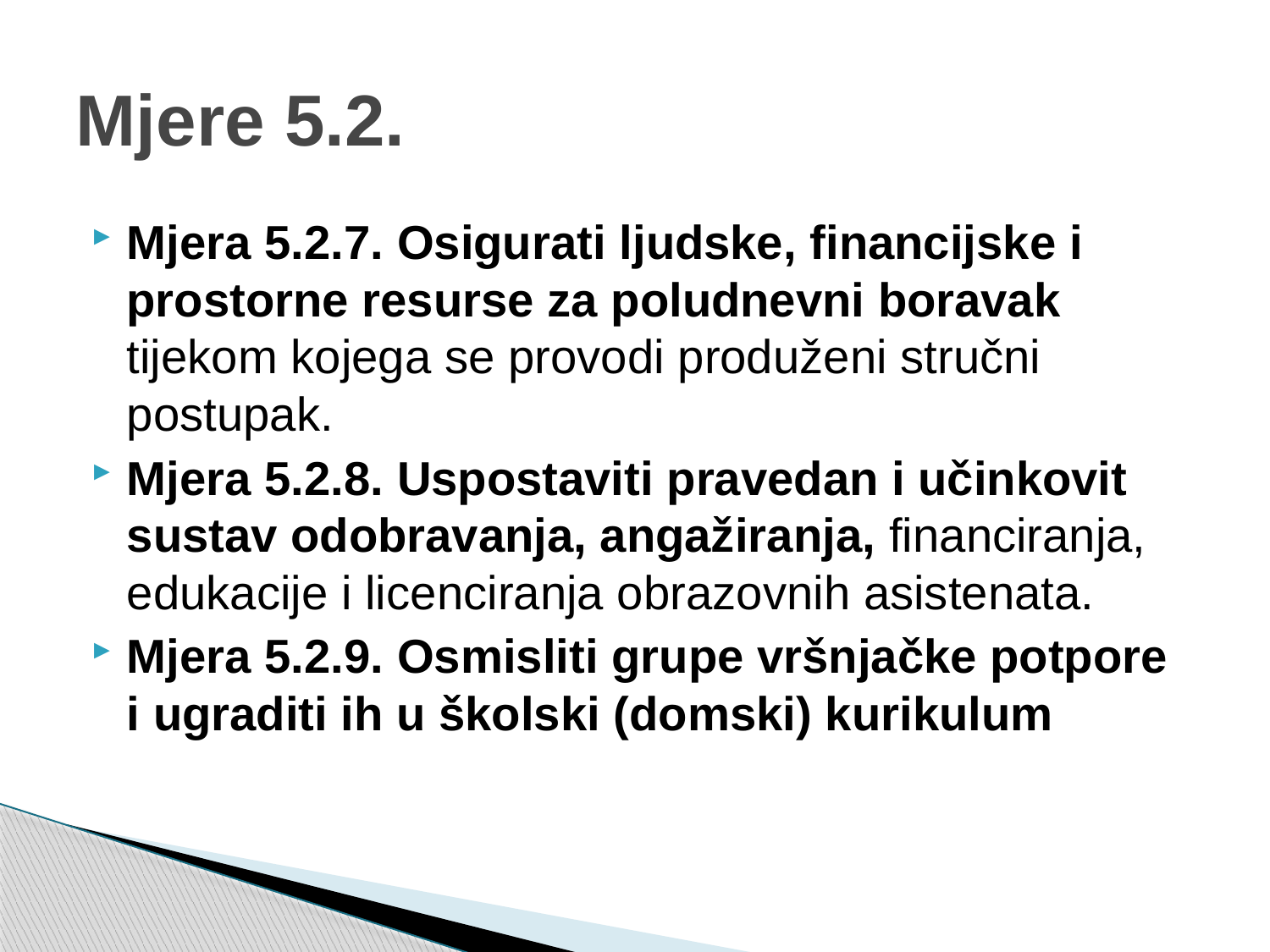

# Mjere 5.2.
Mjera 5.2.7. Osigurati ljudske, financijske i prostorne resurse za poludnevni boravak tijekom kojega se provodi produženi stručni postupak.
Mjera 5.2.8. Uspostaviti pravedan i učinkovit sustav odobravanja, angažiranja, financiranja, edukacije i licenciranja obrazovnih asistenata.
Mjera 5.2.9. Osmisliti grupe vršnjačke potpore i ugraditi ih u školski (domski) kurikulum